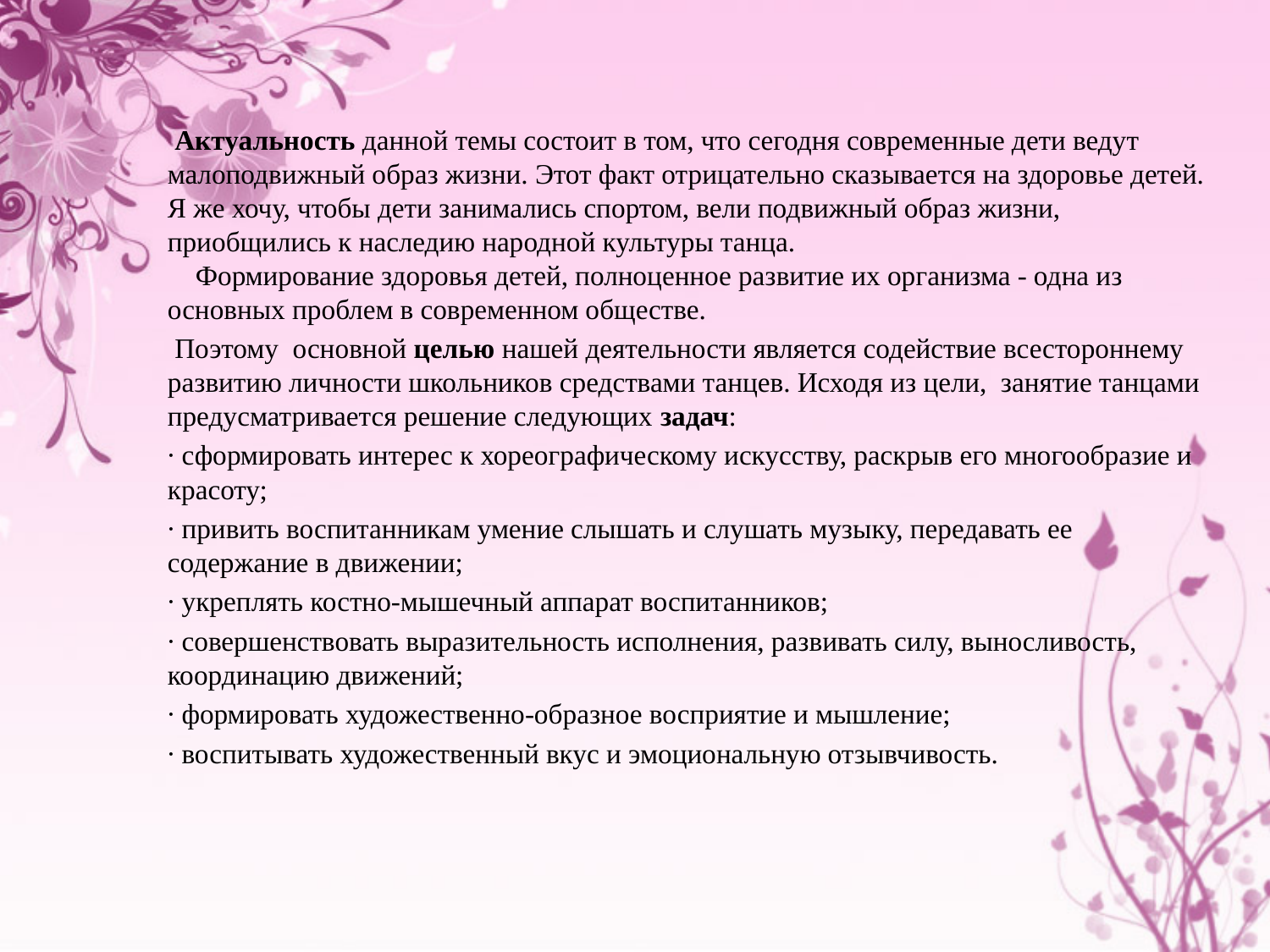

#
 Актуальность данной темы состоит в том, что сегодня современные дети ведут малоподвижный образ жизни. Этот факт отрицательно сказывается на здоровье детей. Я же хочу, чтобы дети занимались спортом, вели подвижный образ жизни, приобщились к наследию народной культуры танца.
    Формирование здоровья детей, полноценное развитие их организма - одна из основных проблем в современном обществе.
 Поэтому  основной целью нашей деятельности является содействие всестороннему развитию личности школьников средствами танцев. Исходя из цели,  занятие танцами предусматривается решение следующих задач:
∙ сформировать интерес к хореографическому искусству, раскрыв его многообразие и красоту;
∙ привить воспитанникам умение слышать и слушать музыку, передавать ее содержание в движении;
∙ укреплять костно-мышечный аппарат воспитанников;
∙ совершенствовать выразительность исполнения, развивать силу, выносливость, координацию движений;
∙ формировать художественно-образное восприятие и мышление;
∙ воспитывать художественный вкус и эмоциональную отзывчивость.